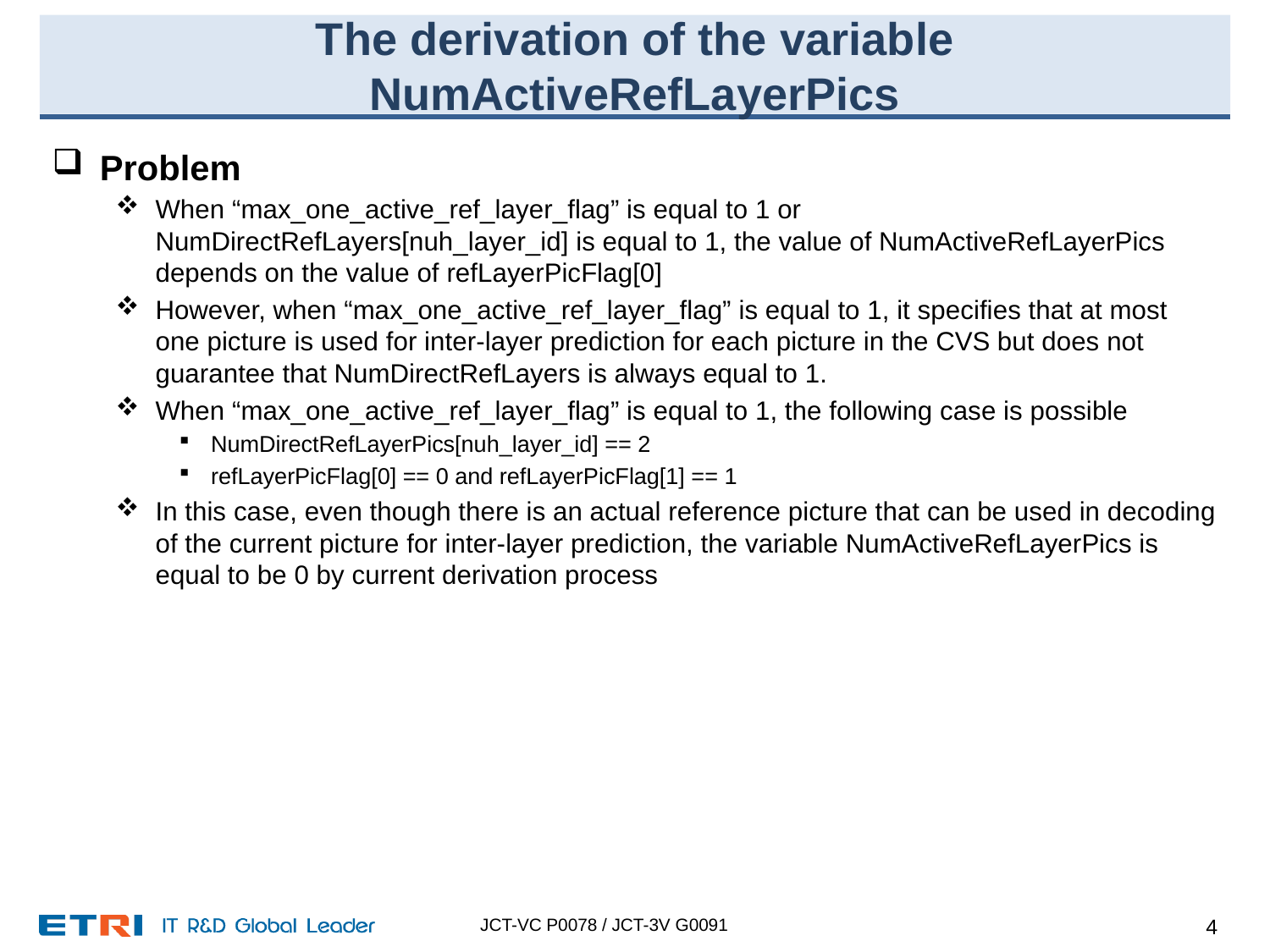

# The derivation of the variable NumActiveRefLayerPics
Problem
When “max_one_active_ref_layer_flag” is equal to 1 or NumDirectRefLayers[nuh_layer_id] is equal to 1, the value of NumActiveRefLayerPics depends on the value of refLayerPicFlag[0]
However, when “max_one_active_ref_layer_flag” is equal to 1, it specifies that at most one picture is used for inter-layer prediction for each picture in the CVS but does not guarantee that NumDirectRefLayers is always equal to 1.
When “max_one_active_ref_layer_flag” is equal to 1, the following case is possible
NumDirectRefLayerPics[nuh_layer_id] == 2
refLayerPicFlag[0] == 0 and refLayerPicFlag[1] == 1
In this case, even though there is an actual reference picture that can be used in decoding of the current picture for inter-layer prediction, the variable NumActiveRefLayerPics is equal to be 0 by current derivation process

4